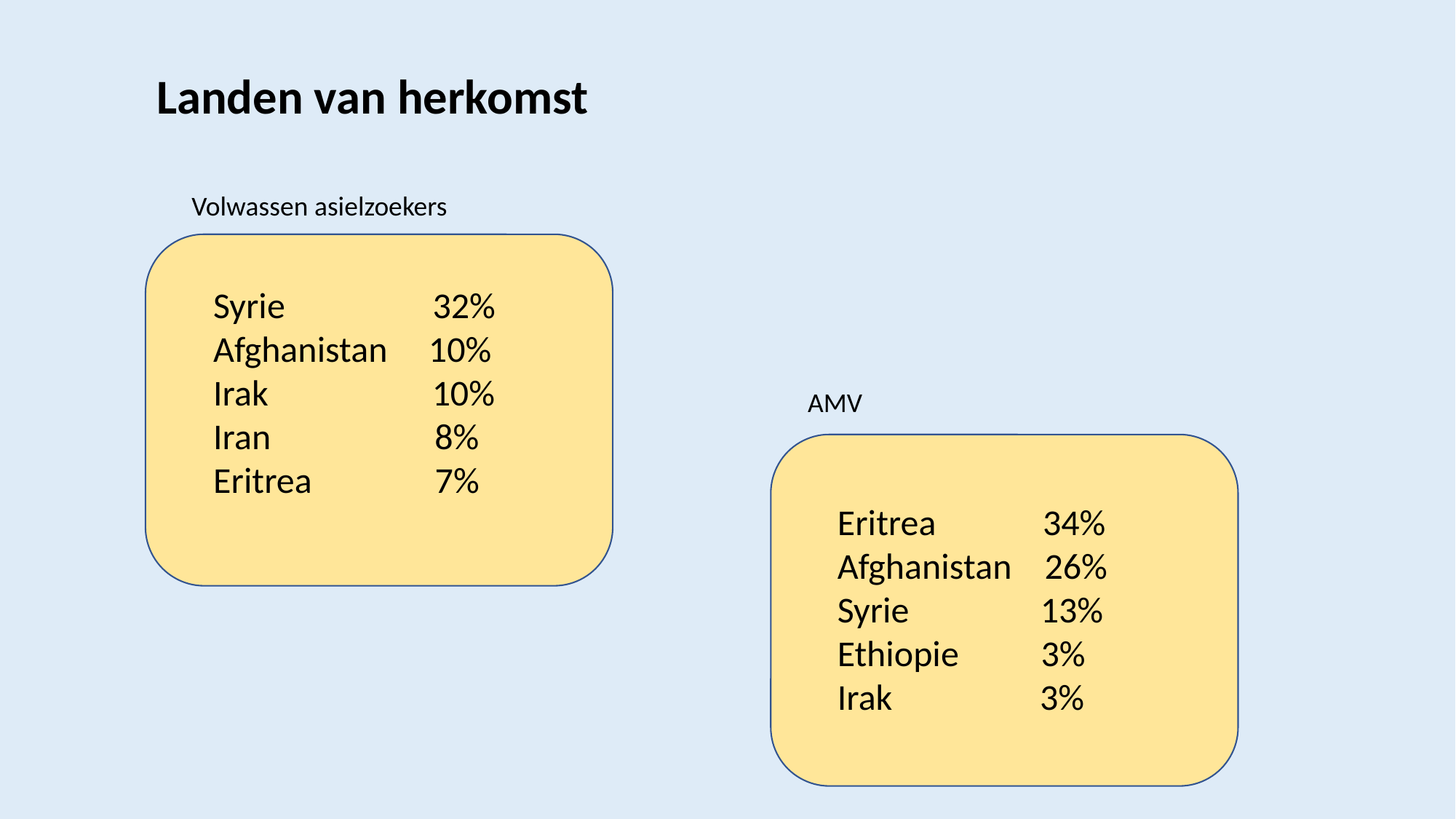

Landen van herkomst
Volwassen asielzoekers

Syrie                  32%
Afghanistan     10%
Irak                    10%
Iran                    8%
Eritrea               7%

AMV

Eritrea             34%
Afghanistan    26%
Syrie                13%
Ethiopie          3%
Irak                  3%